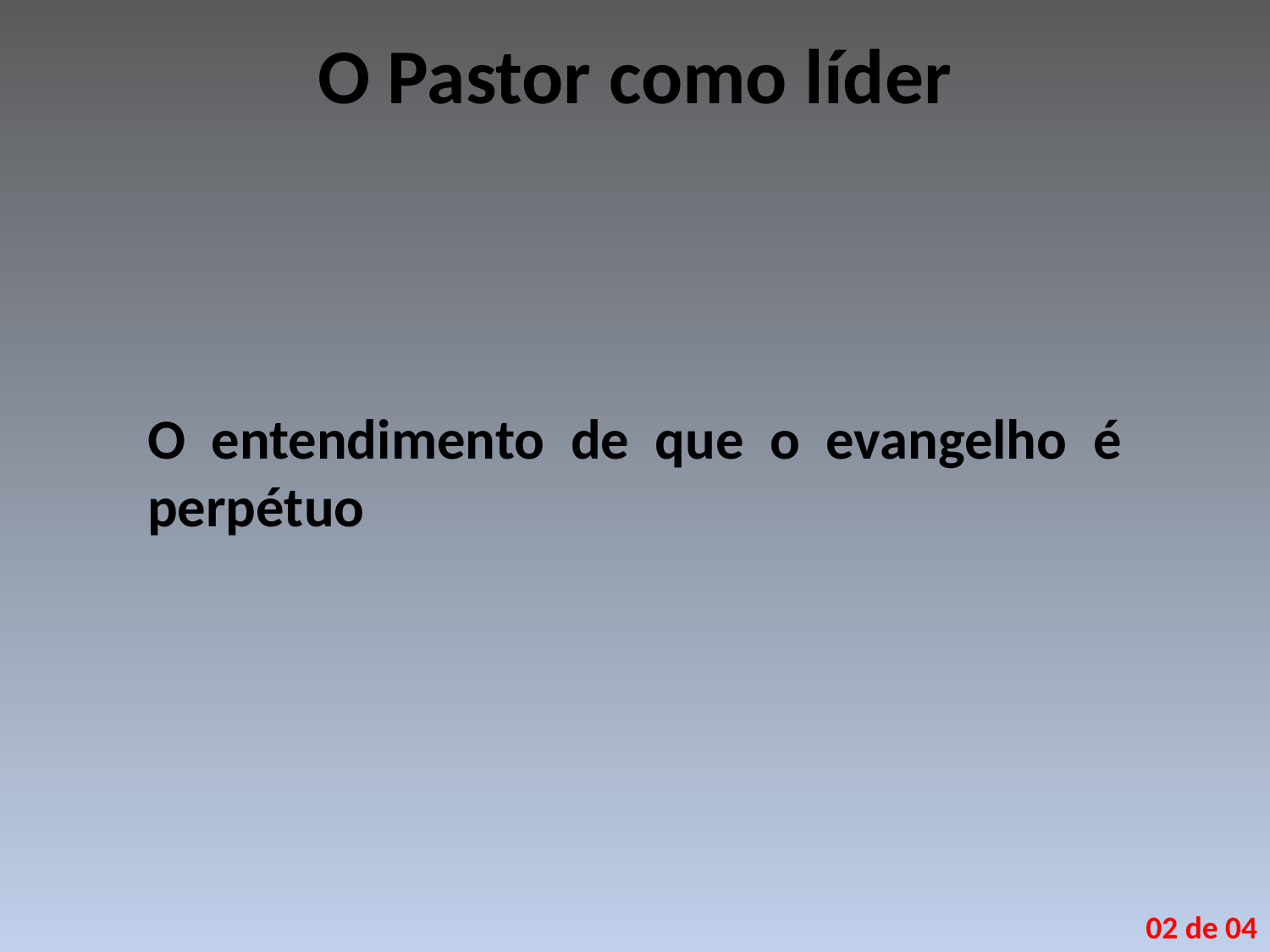

# O Pastor como líder
O entendimento de que o evangelho é perpétuo
02 de 04